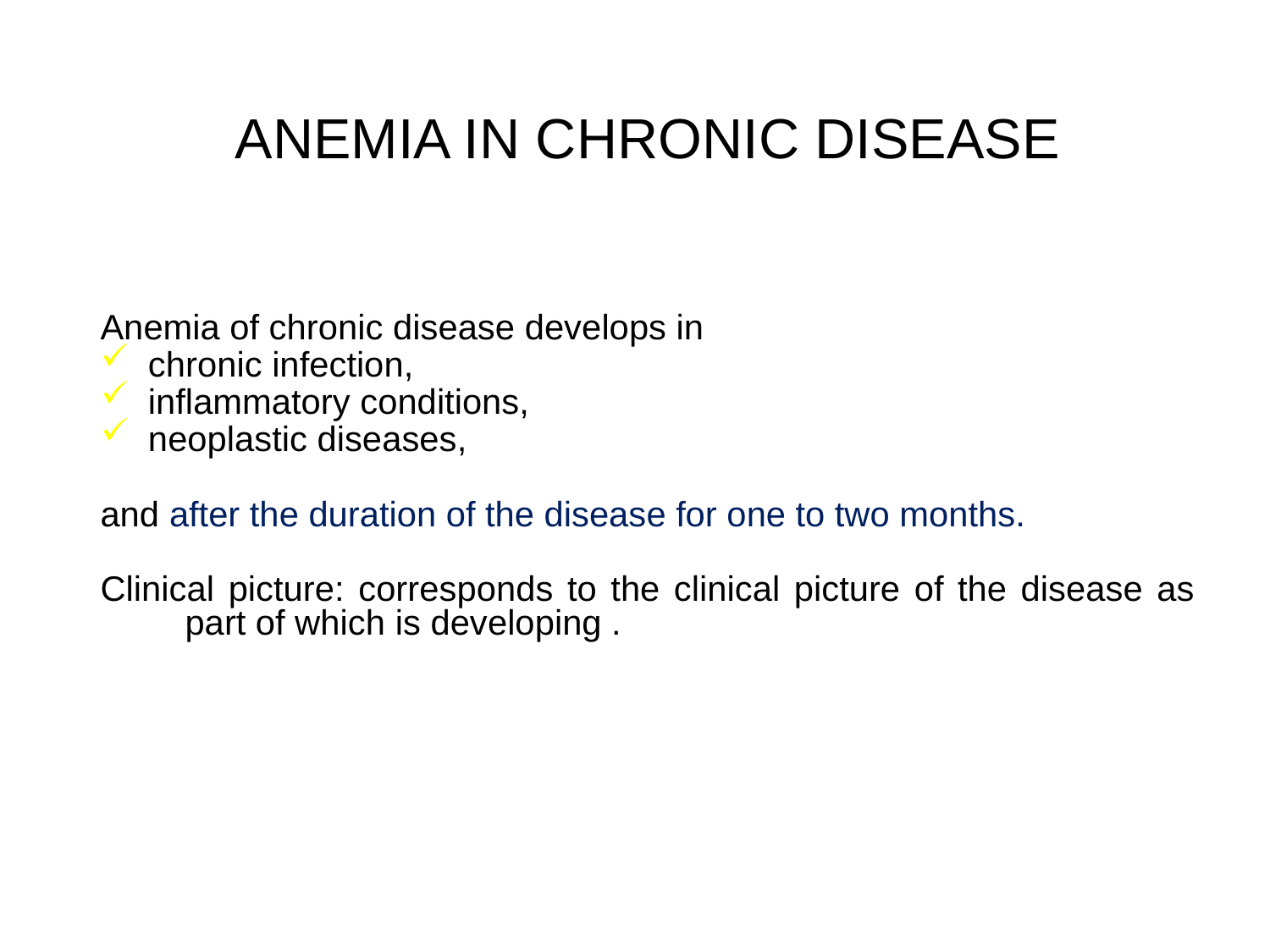

ANEMIA IN CHRONIC DISEASE
Anemia of chronic disease develops in
chronic infection,
inflammatory conditions,
neoplastic diseases,

and after the duration of the disease for one to two months.

Clinical picture: corresponds to the clinical picture of the disease as part of which is developing .